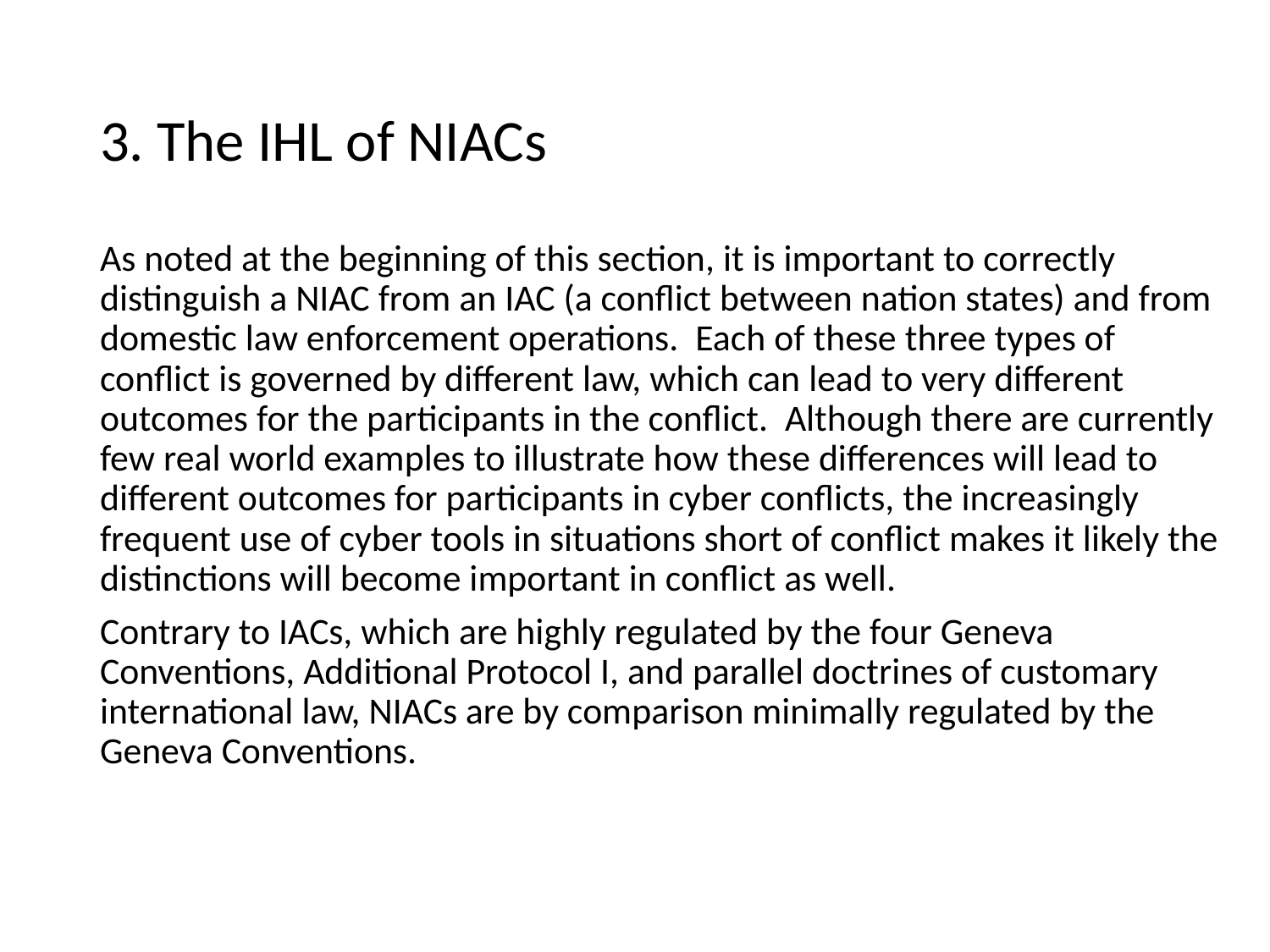

# 3. The IHL of NIACs
As noted at the beginning of this section, it is important to correctly distinguish a NIAC from an IAC (a conflict between nation states) and from domestic law enforcement operations.  Each of these three types of conflict is governed by different law, which can lead to very different outcomes for the participants in the conflict.  Although there are currently few real world examples to illustrate how these differences will lead to different outcomes for participants in cyber conflicts, the increasingly frequent use of cyber tools in situations short of conflict makes it likely the distinctions will become important in conflict as well.
Contrary to IACs, which are highly regulated by the four Geneva Conventions, Additional Protocol I, and parallel doctrines of customary international law, NIACs are by comparison minimally regulated by the Geneva Conventions.